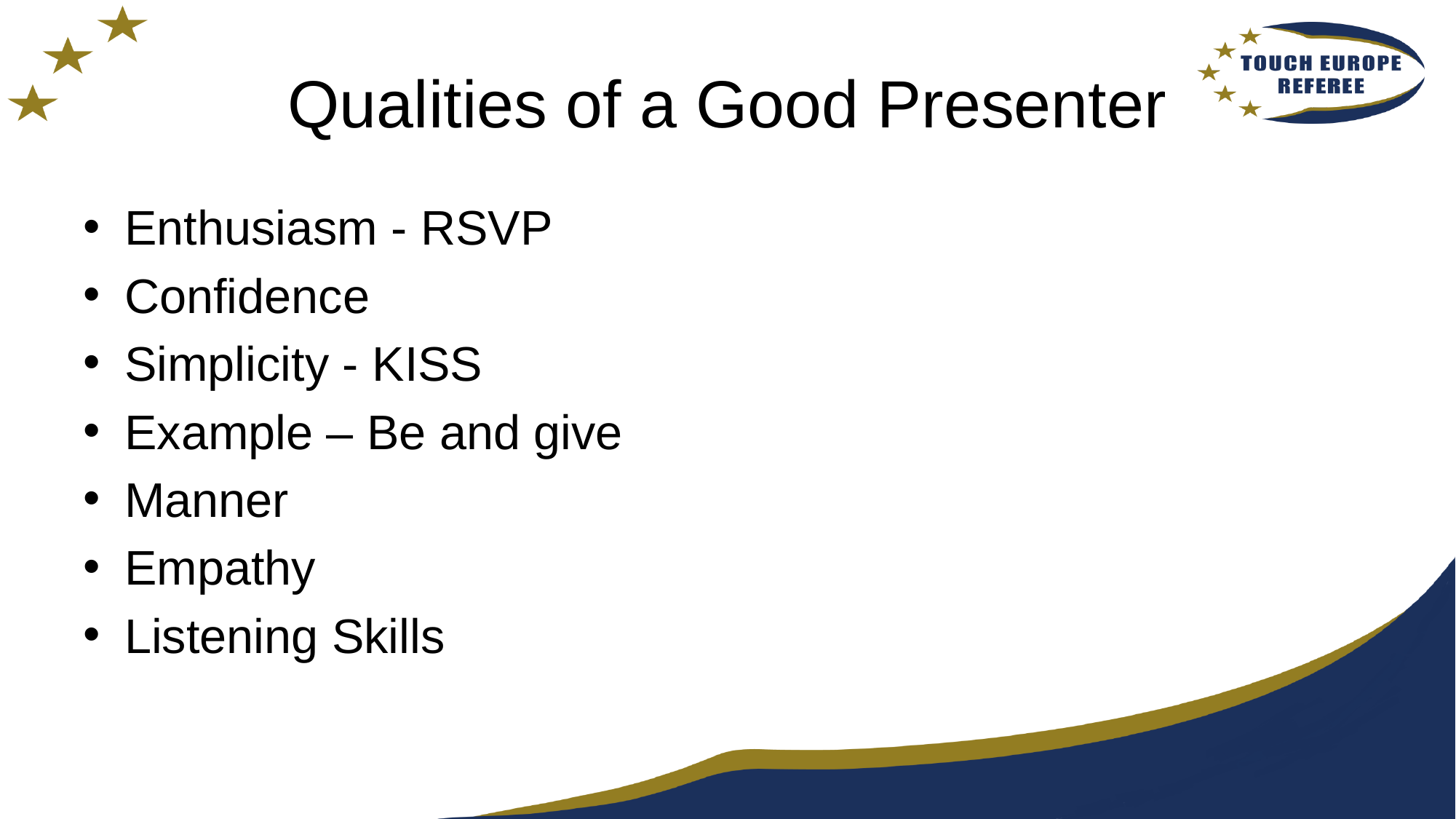

# Qualities of a Good Presenter
Enthusiasm - RSVP
Confidence
Simplicity - KISS
Example – Be and give
Manner
Empathy
Listening Skills